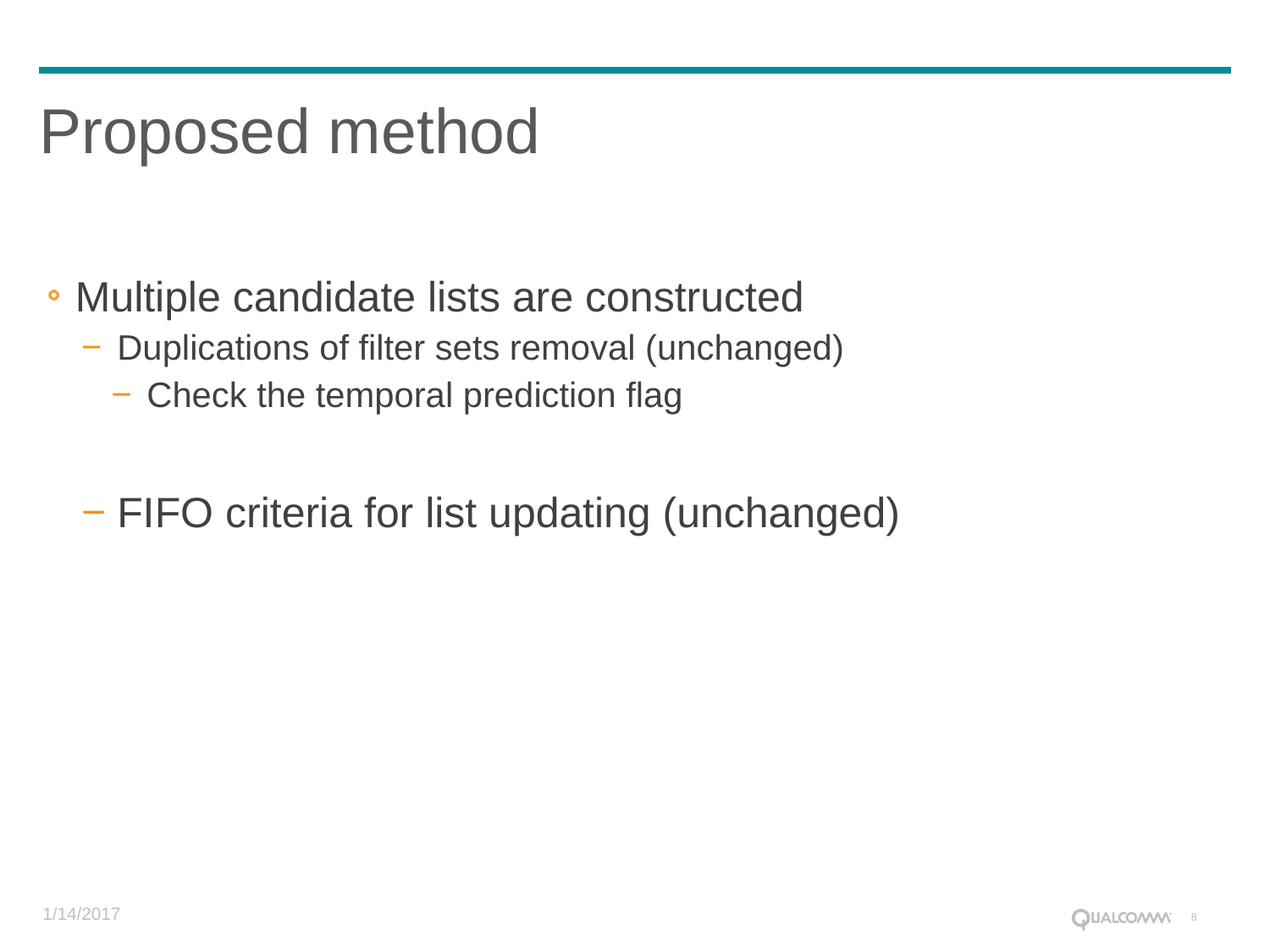

# Proposed method

Multiple candidate lists are constructed
Duplications of filter sets removal (unchanged)
Check the temporal prediction flag

FIFO criteria for list updating (unchanged)